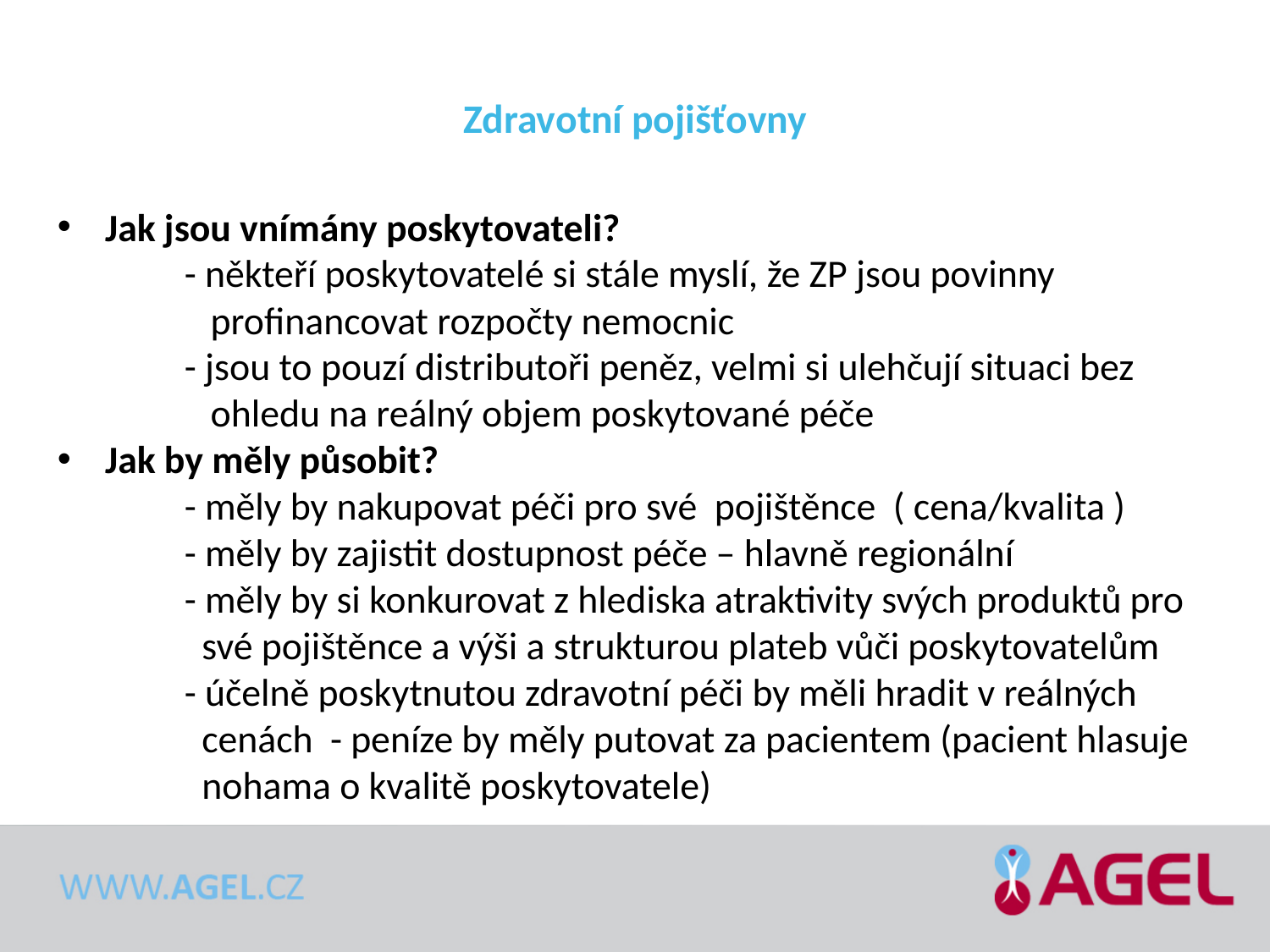

# Zdravotní pojišťovny
Jak jsou vnímány poskytovateli?
	- někteří poskytovatelé si stále myslí, že ZP jsou povinny 	  	   profinancovat rozpočty nemocnic
	- jsou to pouzí distributoři peněz, velmi si ulehčují situaci bez 	   ohledu na reálný objem poskytované péče
Jak by měly působit?
	- měly by nakupovat péči pro své  pojištěnce  ( cena/kvalita )
	- měly by zajistit dostupnost péče – hlavně regionální
	- měly by si konkurovat z hlediska atraktivity svých produktů pro 	  své pojištěnce a výši a strukturou plateb vůči poskytovatelům
	- účelně poskytnutou zdravotní péči by měli hradit v reálných 	  cenách  - peníze by měly putovat za pacientem (pacient hlasuje 	  nohama o kvalitě poskytovatele)